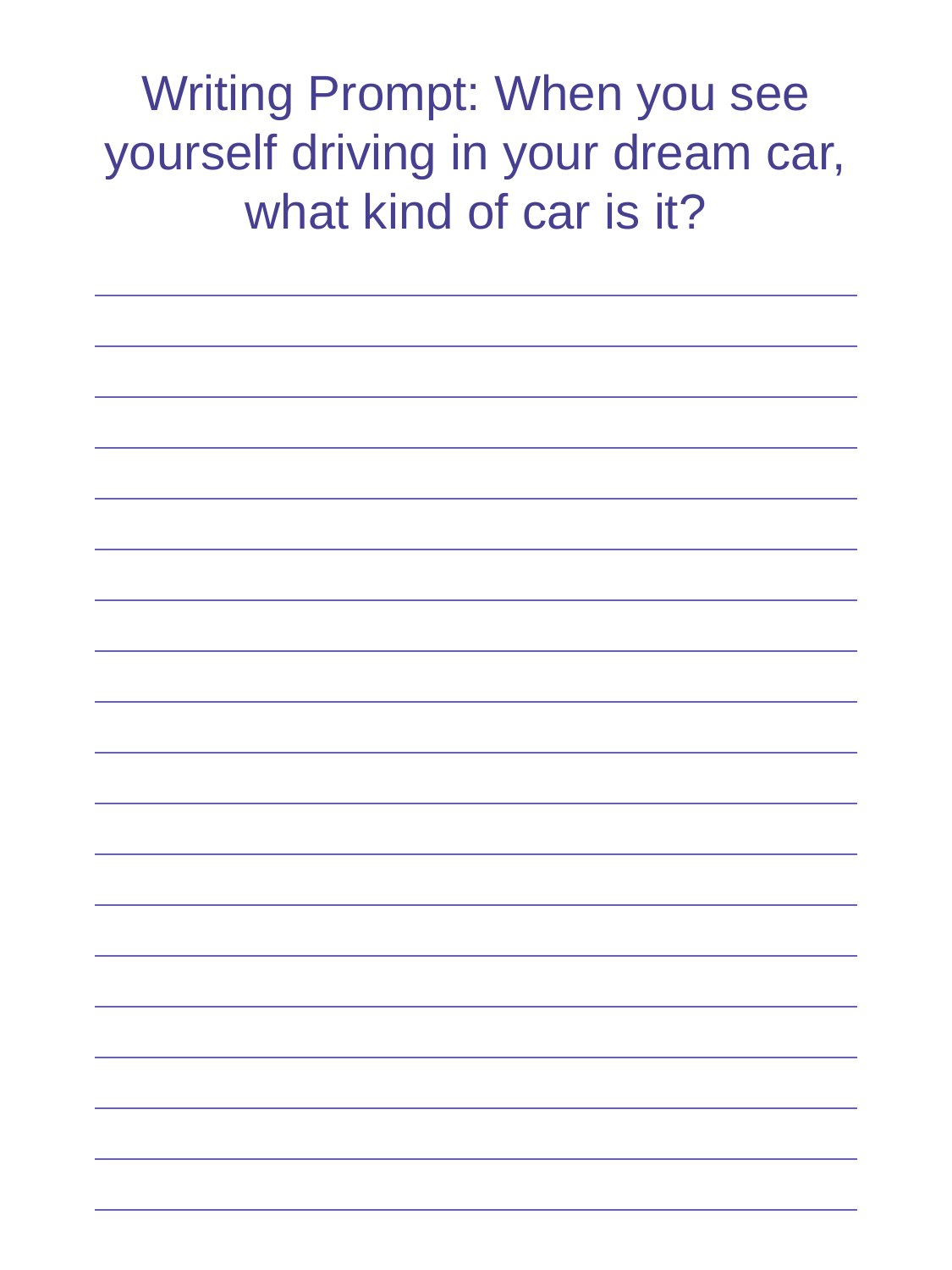

Writing Prompt: When you see yourself driving in your dream car, what kind of car is it?
|  |
| --- |
|  |
|  |
|  |
|  |
|  |
|  |
|  |
|  |
|  |
|  |
|  |
|  |
|  |
|  |
|  |
|  |
|  |